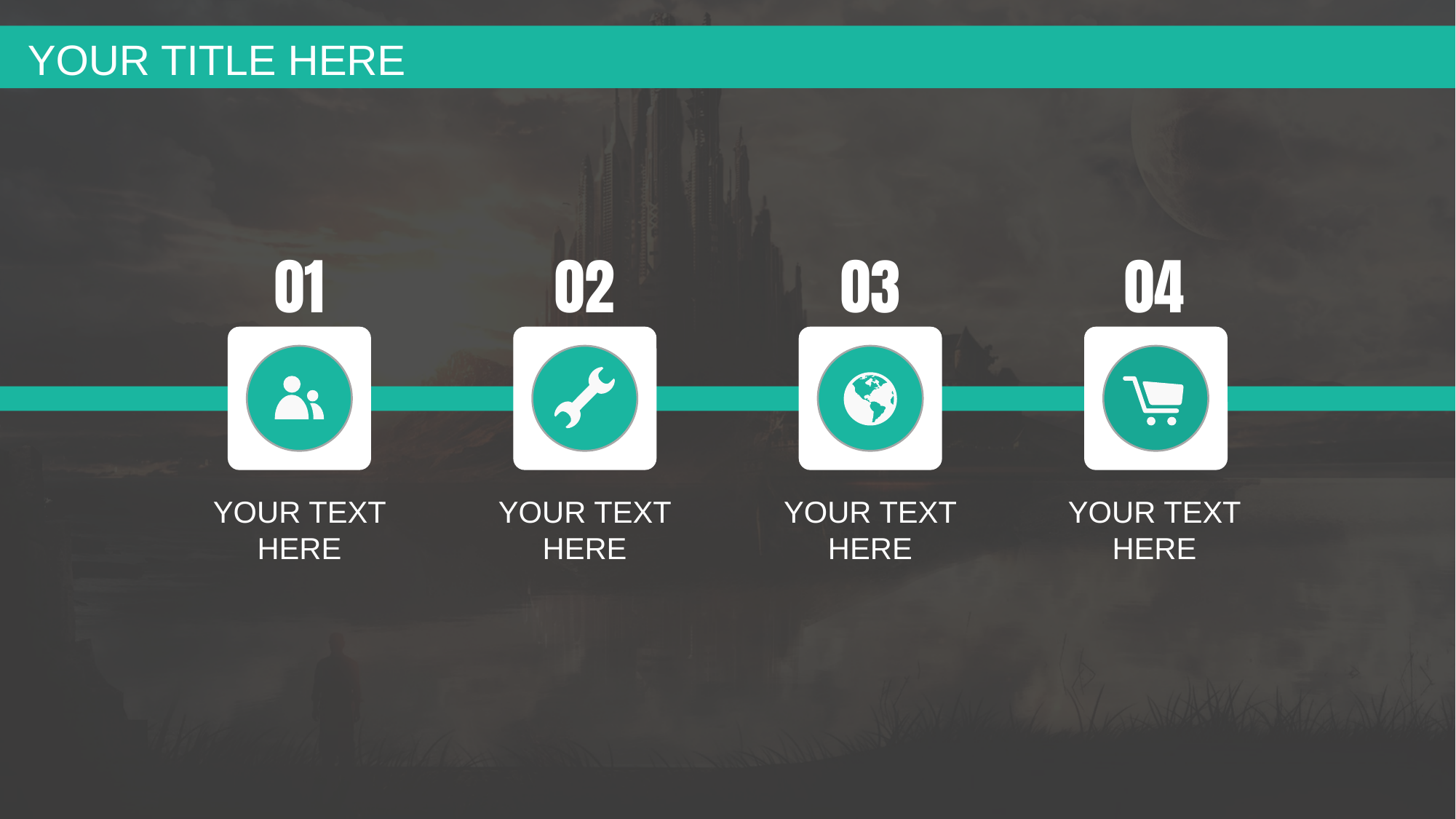

YOUR TITLE HERE
01
02
03
04

YOUR TEXT HERE
YOUR TEXT HERE
YOUR TEXT HERE
YOUR TEXT HERE